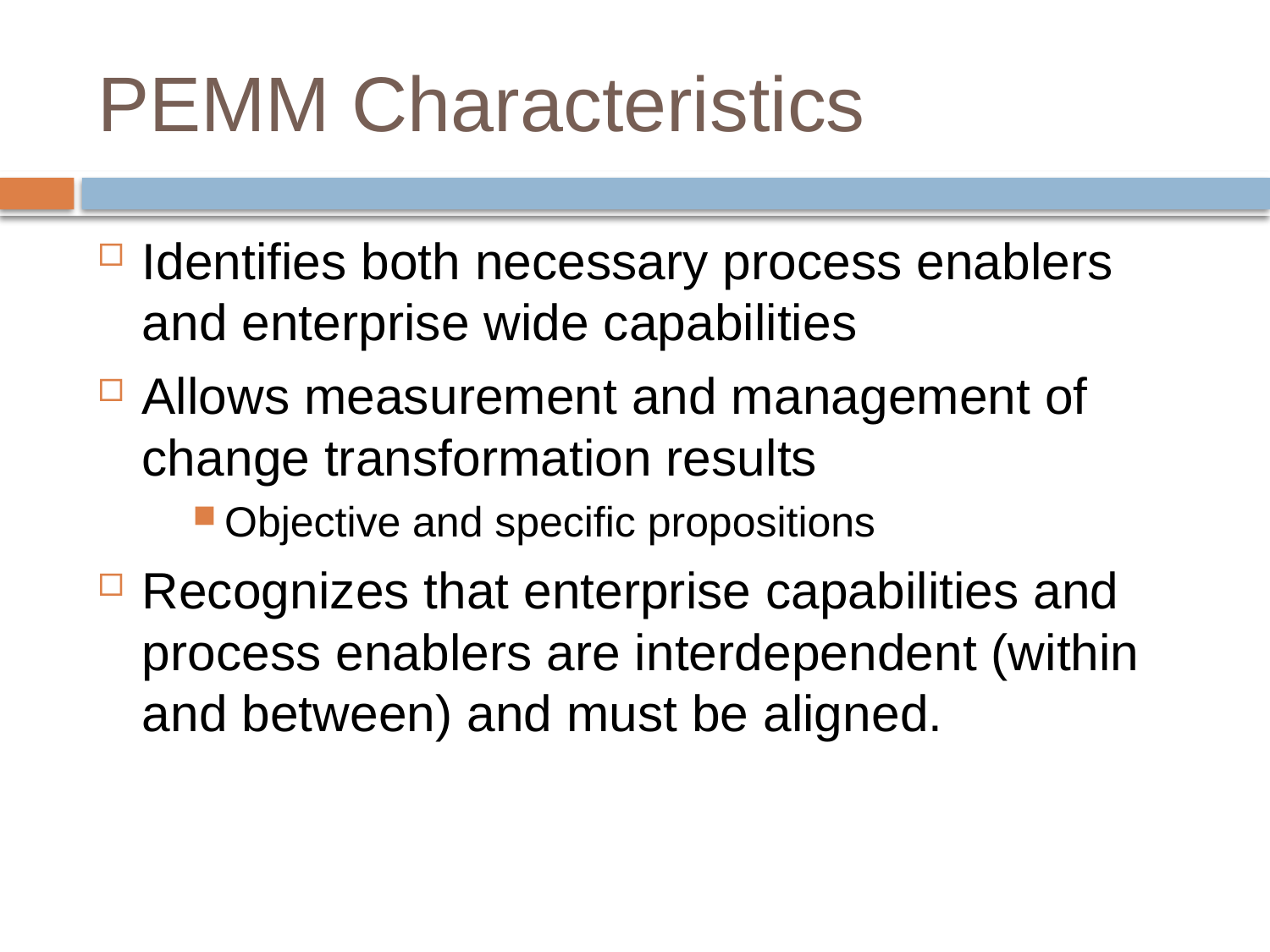

# PEMM Characteristics
Identifies both necessary process enablers and enterprise wide capabilities
Allows measurement and management of change transformation results
Objective and specific propositions
Recognizes that enterprise capabilities and process enablers are interdependent (within and between) and must be aligned.